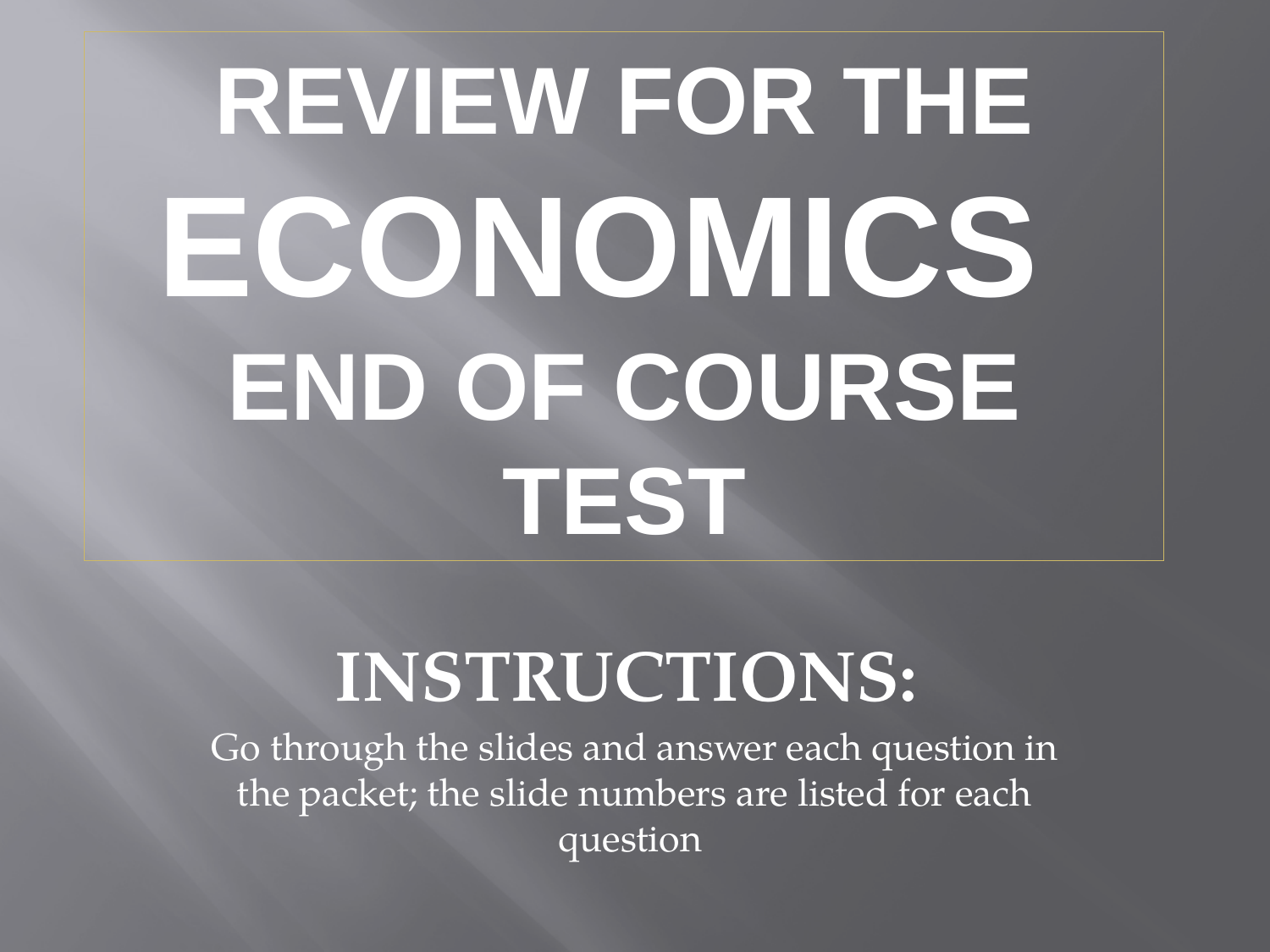

REVIEW FOR THE ECONOMICS   END OF COURSE TEST
INSTRUCTIONS:
Go through the slides and answer each question in the packet; the slide numbers are listed for each question